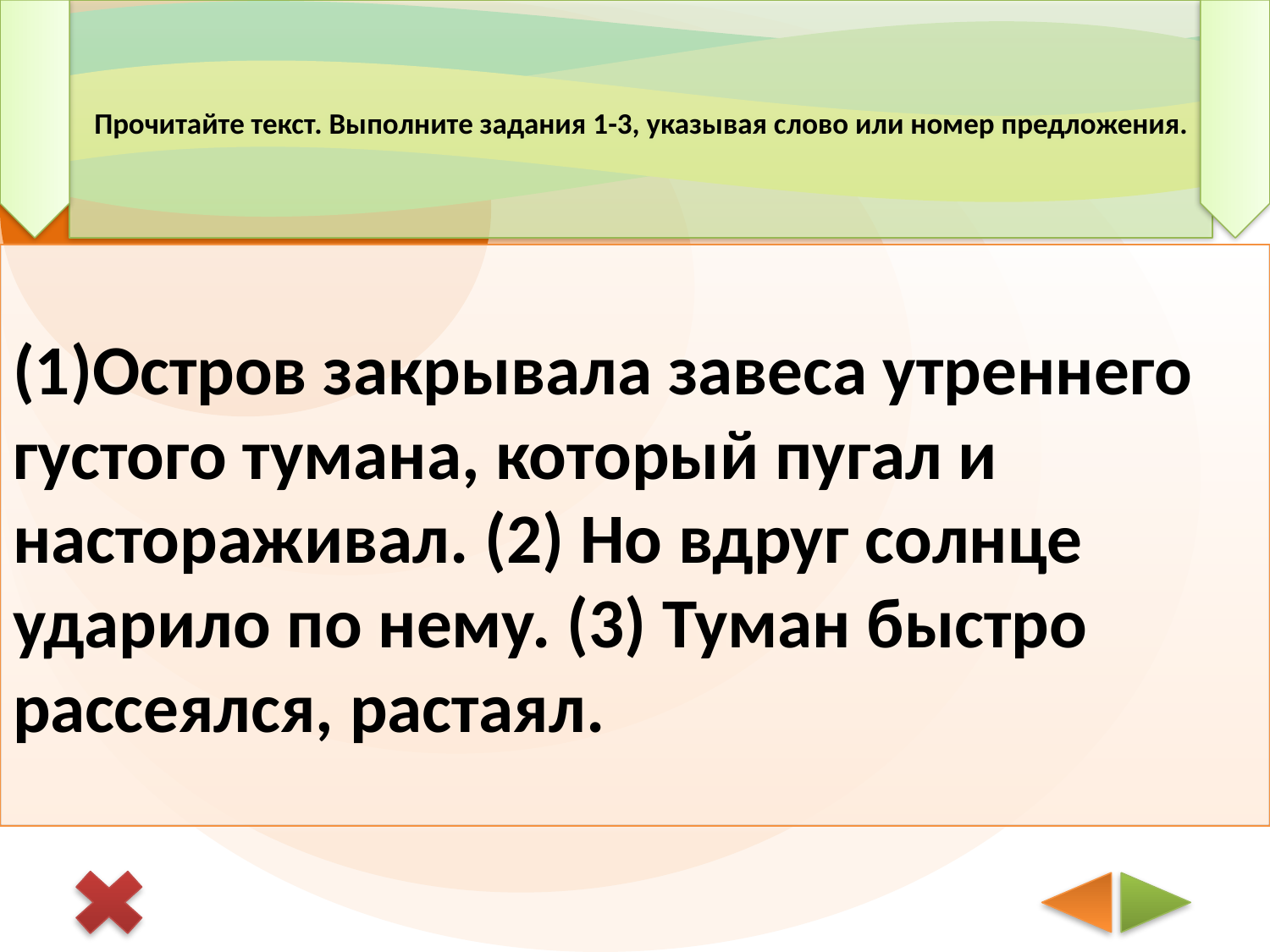

# Прочитайте текст. Выполните задания 1-3, указывая слово или номер предложения.

(1)Остров закрывала завеса утреннего густого тумана, который пугал и настораживал. (2) Но вдруг солнце ударило по нему. (3) Туман быстро рассеялся, растаял.